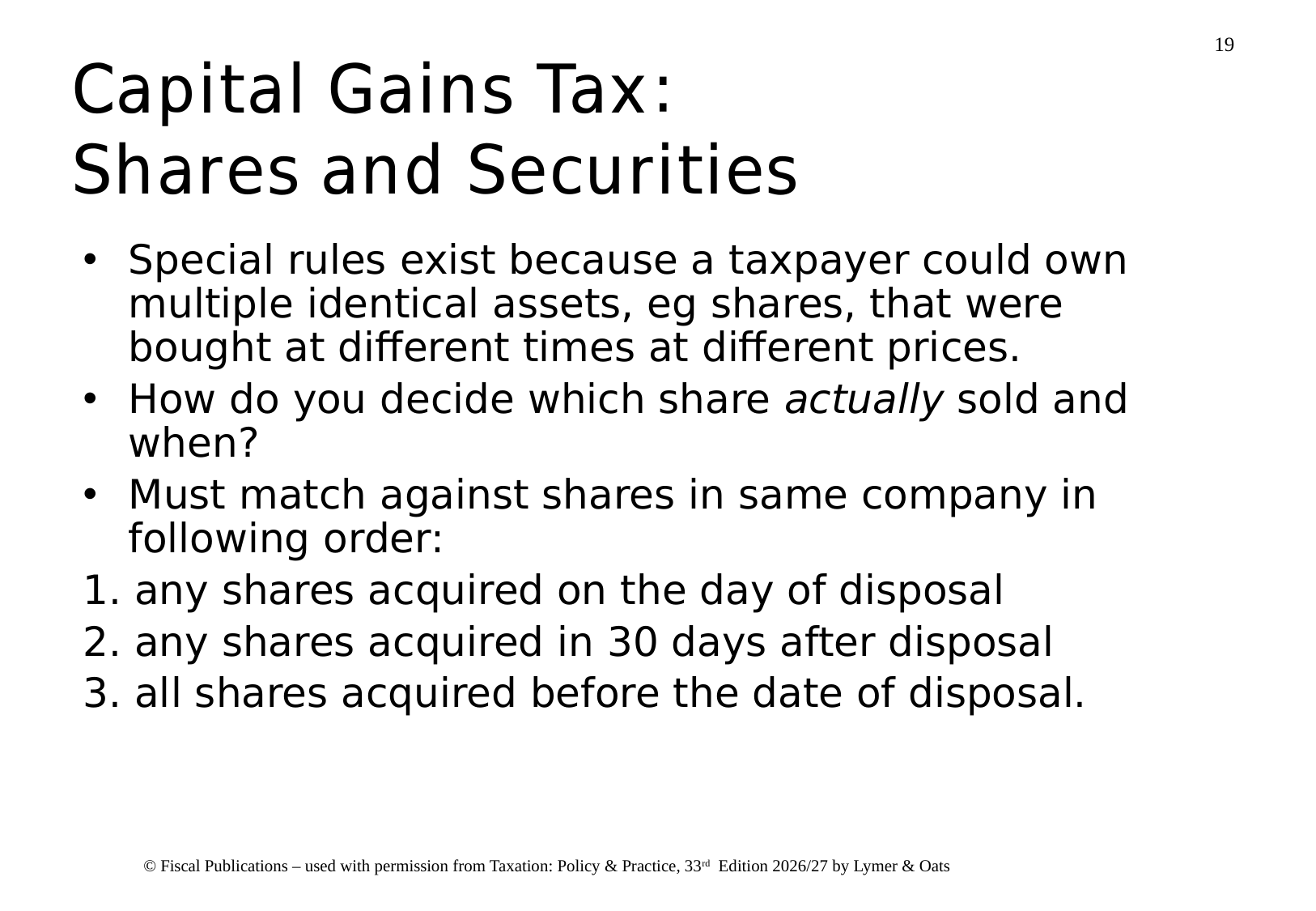

# Capital Gains Tax: Shares and Securities
Special rules exist because a taxpayer could own multiple identical assets, eg shares, that were bought at different times at different prices.
How do you decide which share actually sold and when?
Must match against shares in same company in following order:
1. any shares acquired on the day of disposal
2. any shares acquired in 30 days after disposal
3. all shares acquired before the date of disposal.